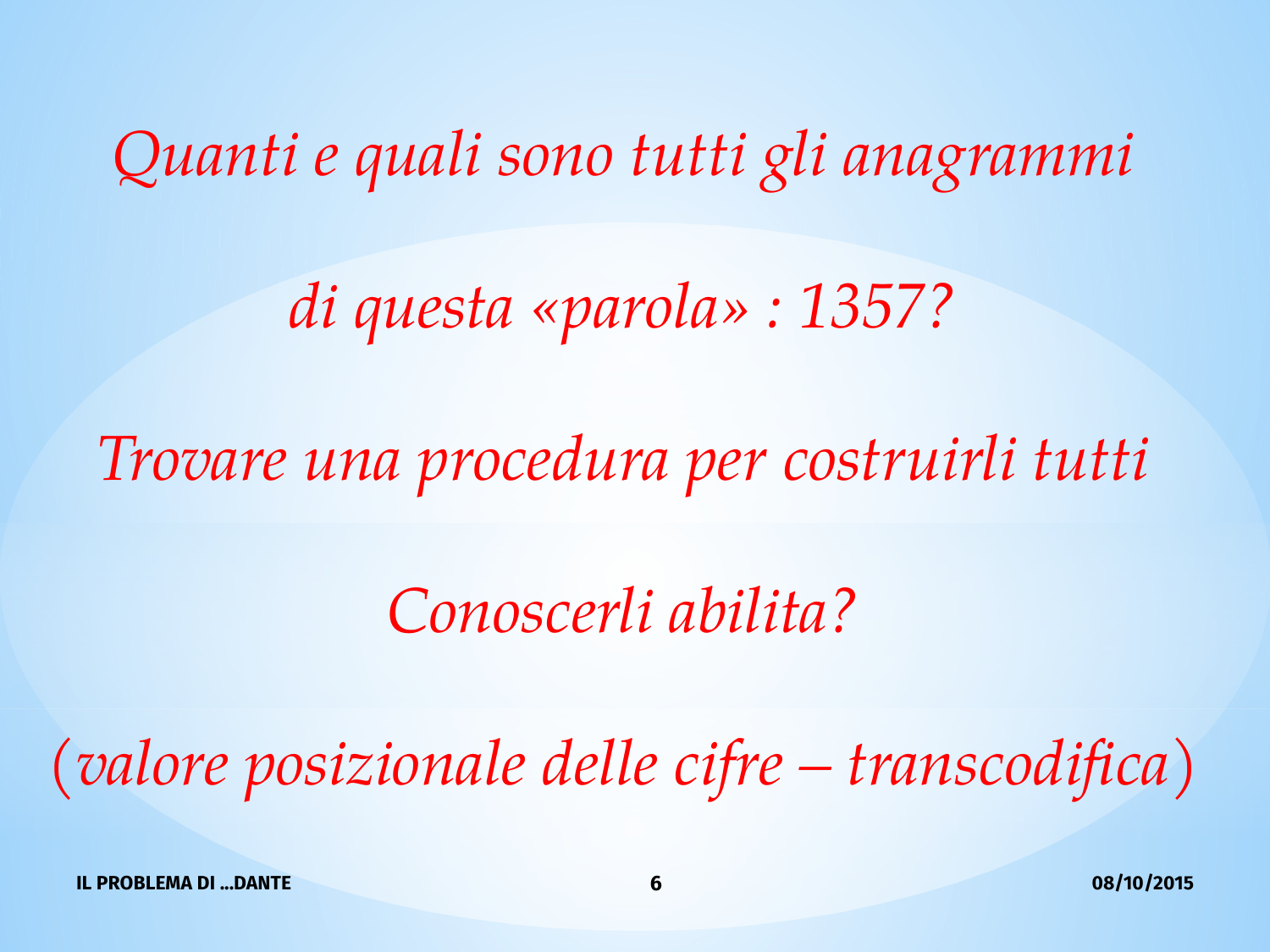

Quanti e quali sono tutti gli anagrammi

di questa «parola» : 1357?

Trovare una procedura per costruirli tutti

Conoscerli abilita?

(valore posizionale delle cifre – transcodifica)
IL PROBLEMA DI ...DANTE
6
08/10/2015